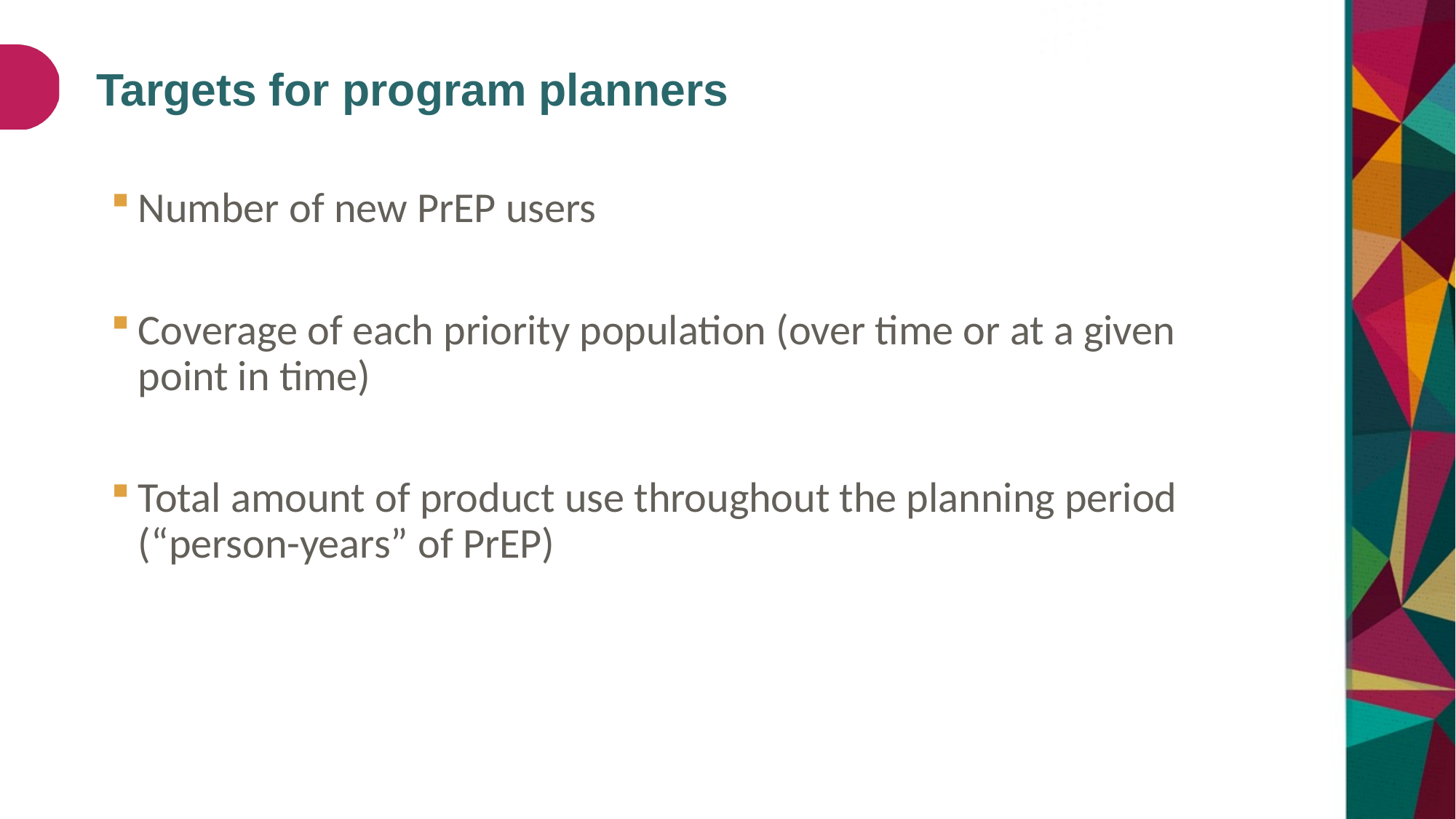

# Targets for program planners
Number of new PrEP users

Coverage of each priority population (over time or at a given point in time)

Total amount of product use throughout the planning period (“person-years” of PrEP)